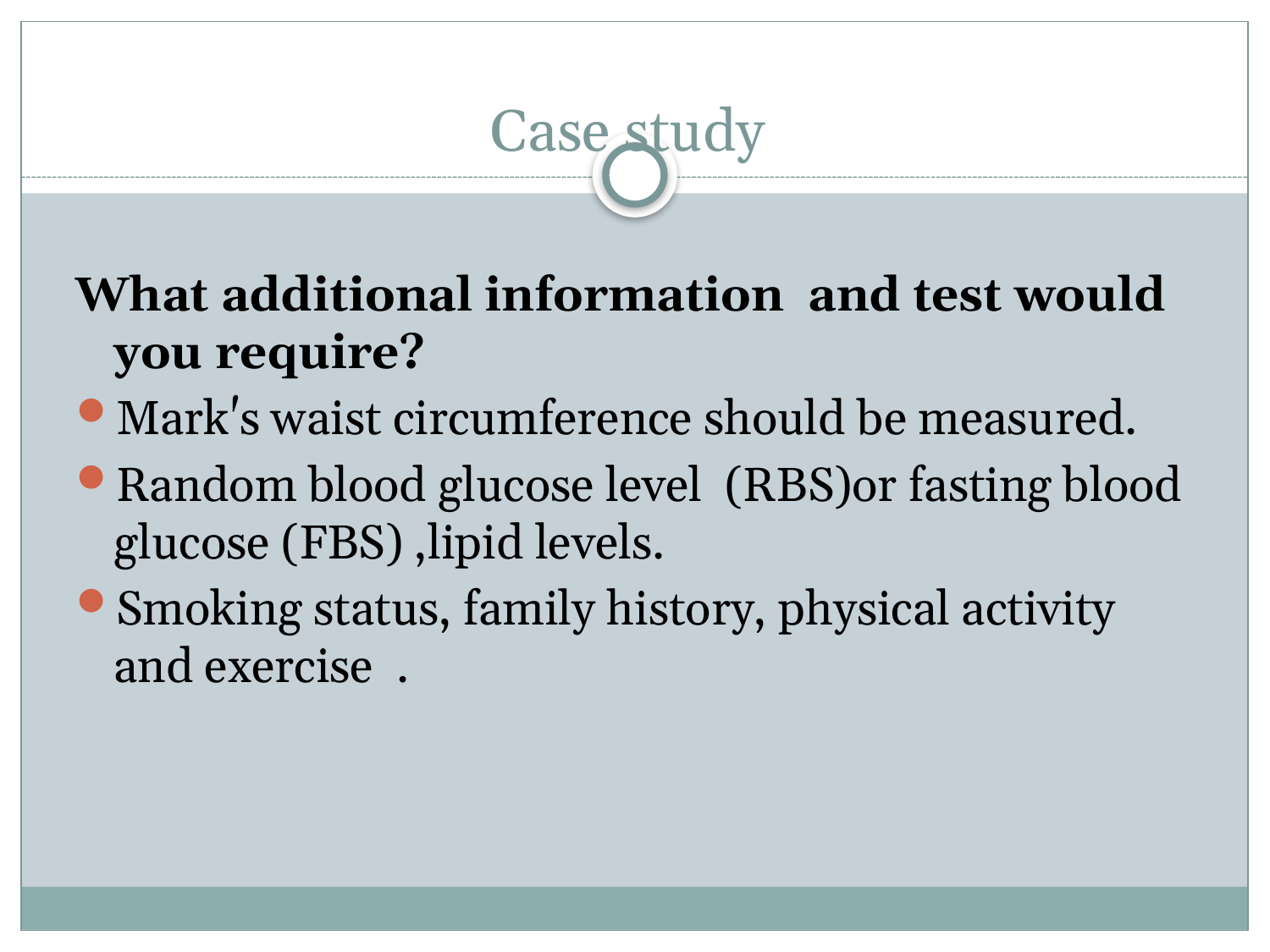

# Case study

What additional information  and test would you require?
Mark's waist circumference should be measured.
Random blood glucose level  (RBS)or fasting blood glucose (FBS) ,lipid levels.
Smoking status, family history, physical activity and exercise  .